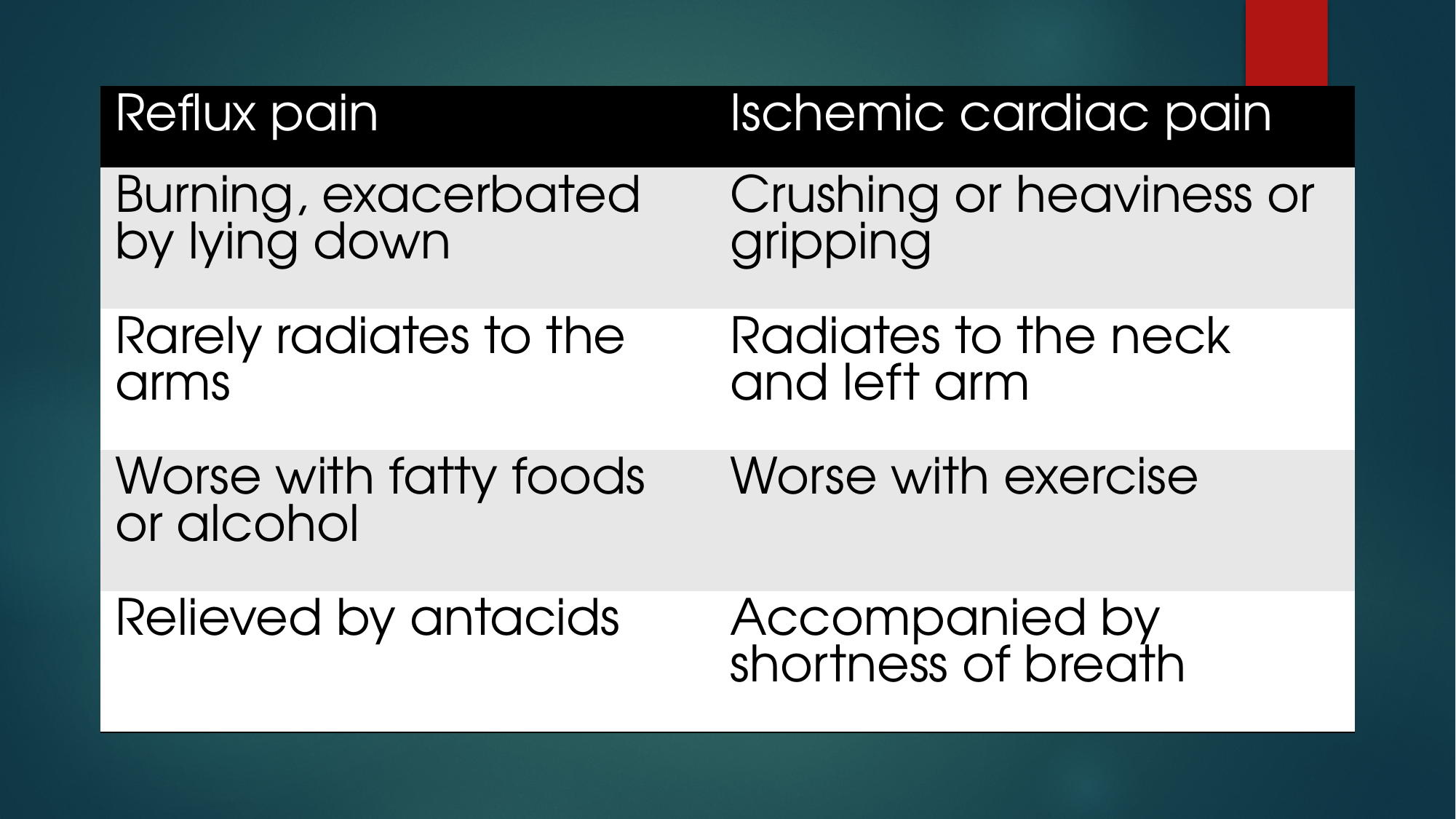

| Reflux pain | Ischemic cardiac pain |
| --- | --- |
| Burning, exacerbated by lying down | Crushing or heaviness or gripping |
| Rarely radiates to the arms | Radiates to the neck and left arm |
| Worse with fatty foods or alcohol | Worse with exercise |
| Relieved by antacids | Accompanied by shortness of breath |